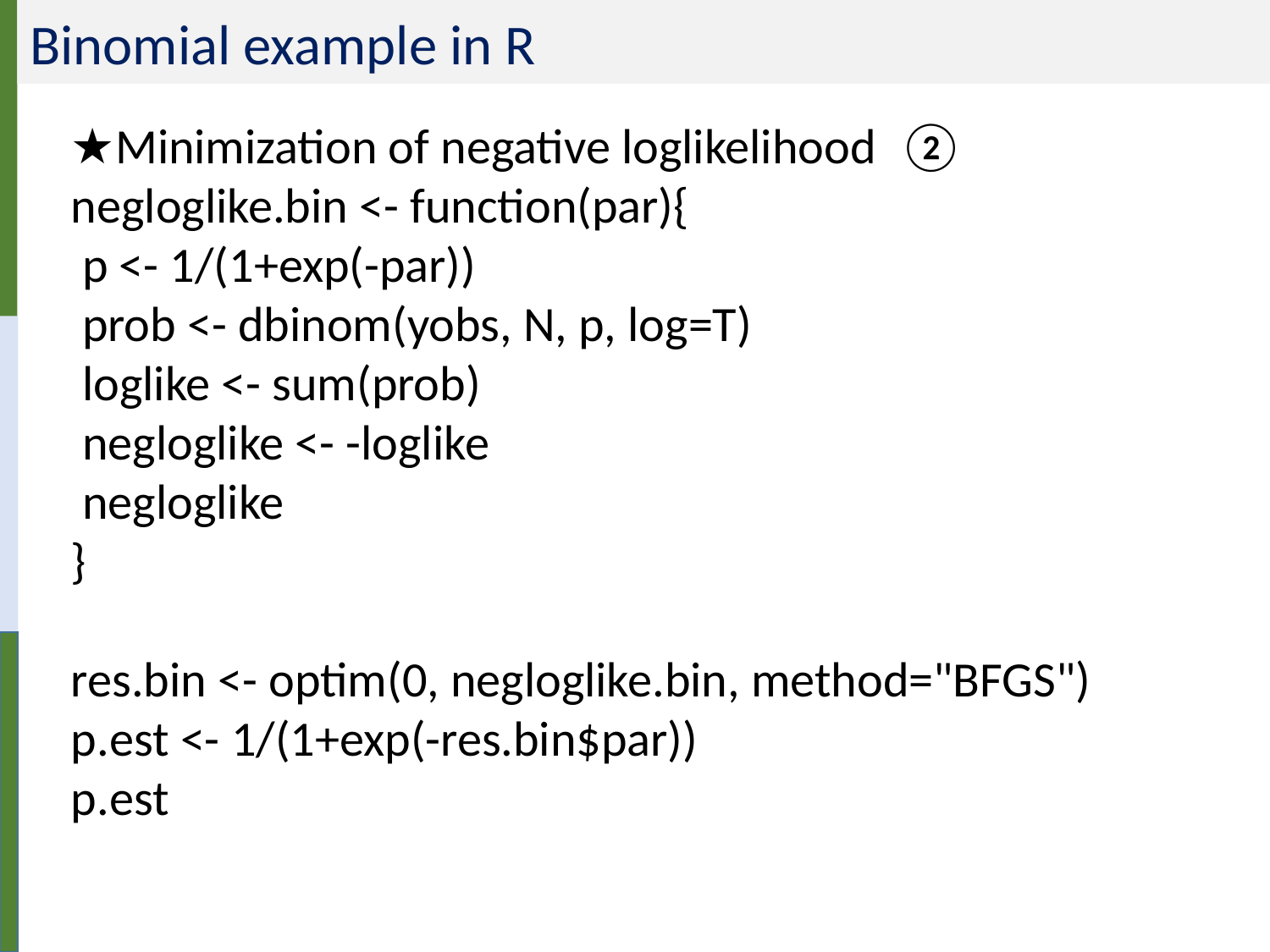

Binomial example in R
★Minimization of negative loglikelihood  ②
negloglike.bin <- function(par){
 p <- 1/(1+exp(-par))
 prob <- dbinom(yobs, N, p, log=T)
 loglike <- sum(prob)
 negloglike <- -loglike
 negloglike
}

res.bin <- optim(0, negloglike.bin, method="BFGS")
p.est <- 1/(1+exp(-res.bin$par))
p.est